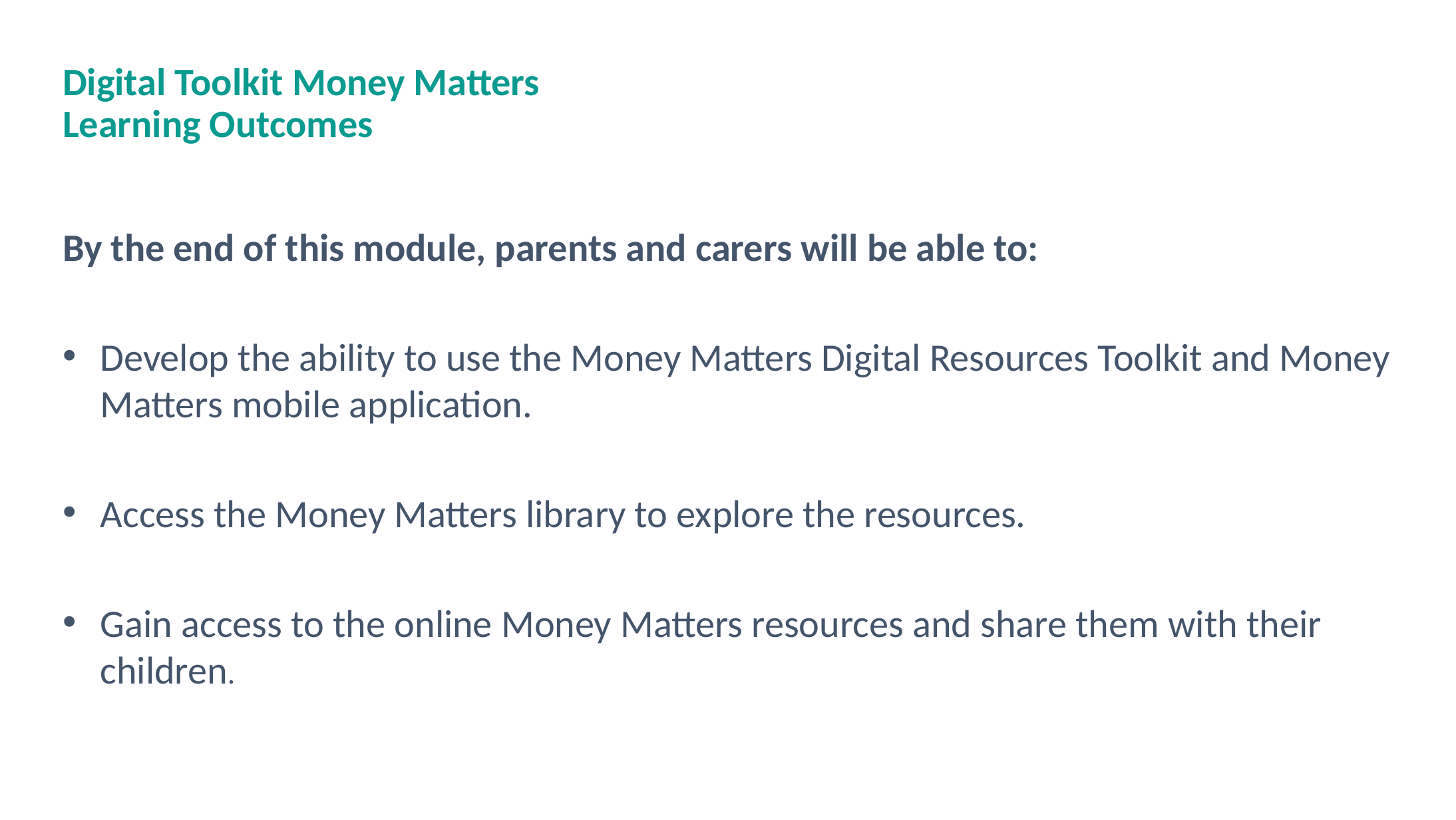

# Digital Toolkit Money Matters Learning Outcomes
By the end of this module, parents and carers will be able to:

Develop the ability to use the Money Matters Digital Resources Toolkit and Money Matters mobile application.

Access the Money Matters library to explore the resources.

Gain access to the online Money Matters resources and share them with their children.